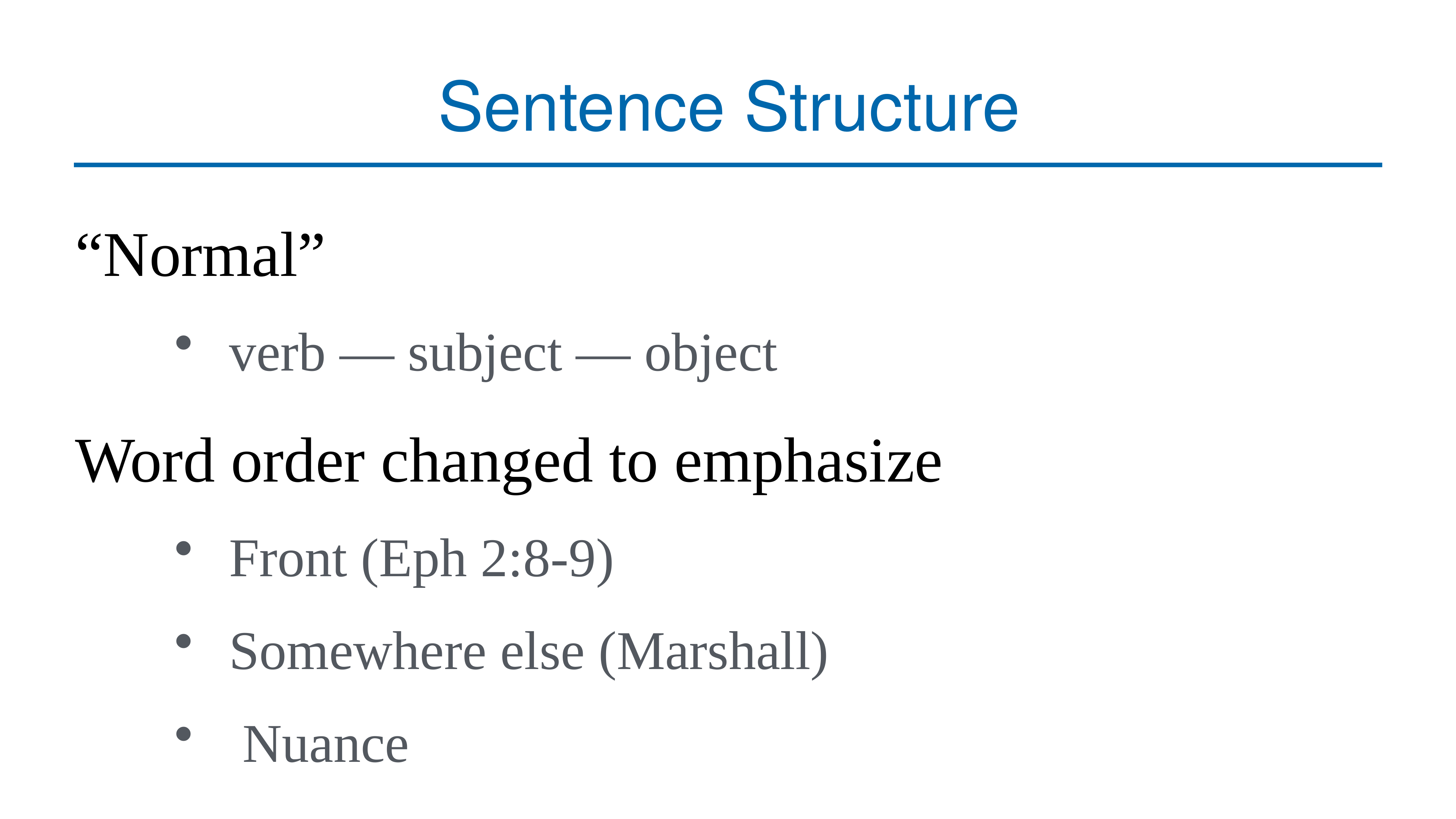

# Sentence Structure
“Normal”
verb — subject — object
Word order changed to emphasize
Front (Eph 2:8-9)
Somewhere else (Marshall)
 Nuance